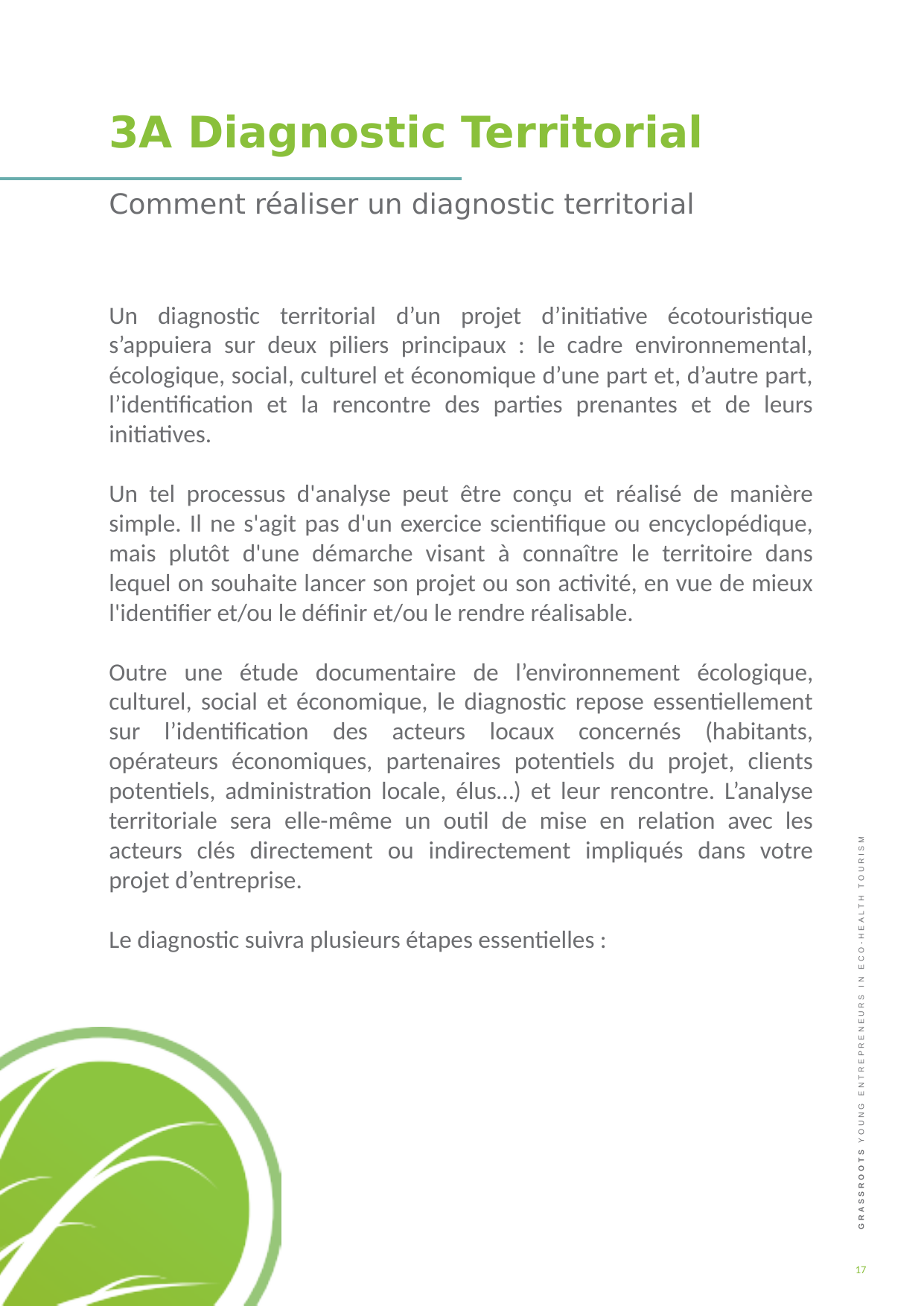

3A Diagnostic Territorial
Comment réaliser un diagnostic territorial
Un diagnostic territorial d’un projet d’initiative écotouristique s’appuiera sur deux piliers principaux : le cadre environnemental, écologique, social, culturel et économique d’une part et, d’autre part, l’identification et la rencontre des parties prenantes et de leurs initiatives.

Un tel processus d'analyse peut être conçu et réalisé de manière simple. Il ne s'agit pas d'un exercice scientifique ou encyclopédique, mais plutôt d'une démarche visant à connaître le territoire dans lequel on souhaite lancer son projet ou son activité, en vue de mieux l'identifier et/ou le définir et/ou le rendre réalisable.

Outre une étude documentaire de l’environnement écologique, culturel, social et économique, le diagnostic repose essentiellement sur l’identification des acteurs locaux concernés (habitants, opérateurs économiques, partenaires potentiels du projet, clients potentiels, administration locale, élus…) et leur rencontre. L’analyse territoriale sera elle-même un outil de mise en relation avec les acteurs clés directement ou indirectement impliqués dans votre projet d’entreprise.

Le diagnostic suivra plusieurs étapes essentielles :

17